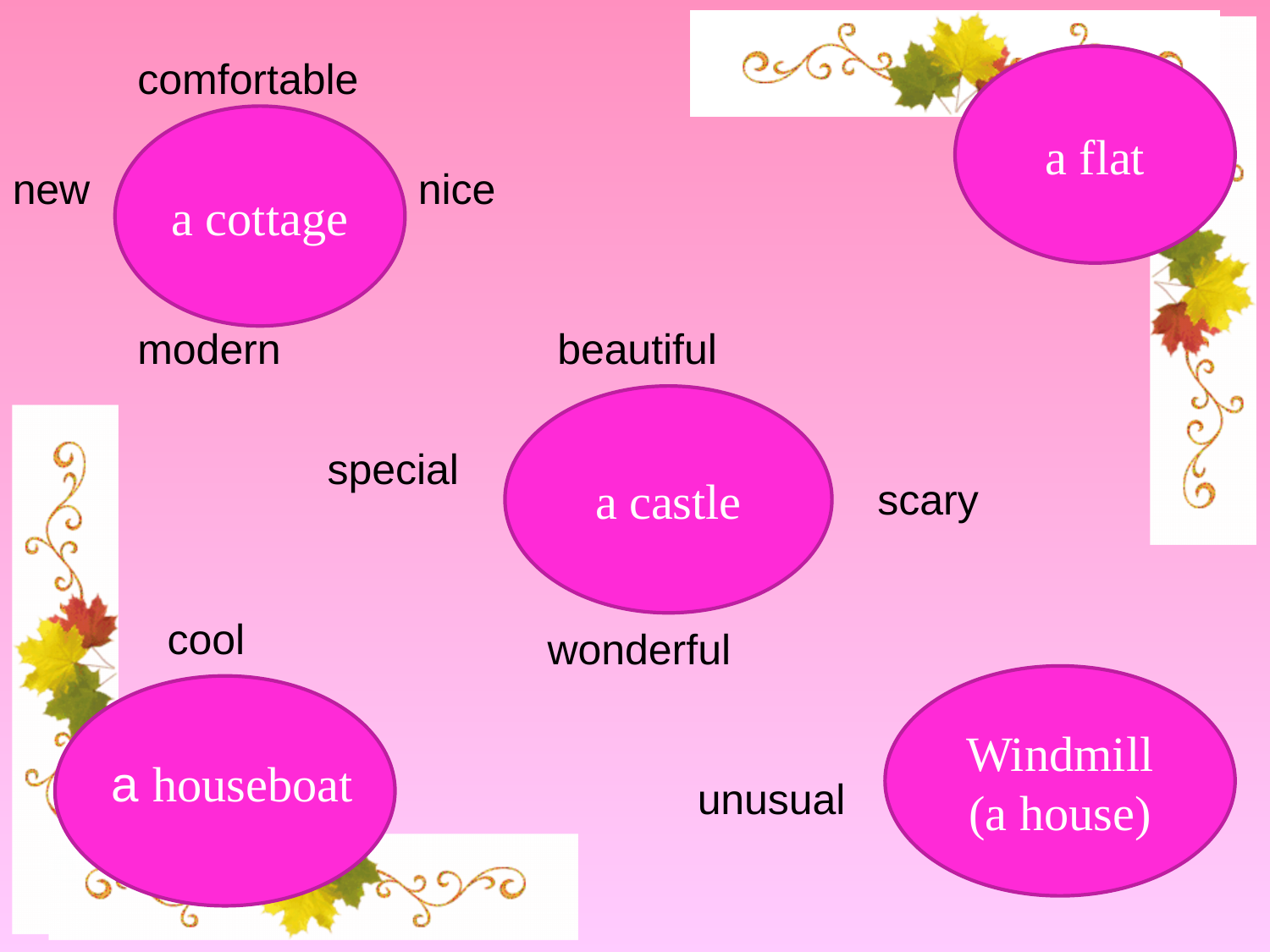

comfortable
a flat
a cottage
new
nice
modern
beautiful
a castle
special
scary
cool
wonderful
Windmill
(a house)

 a houseboat
unusual